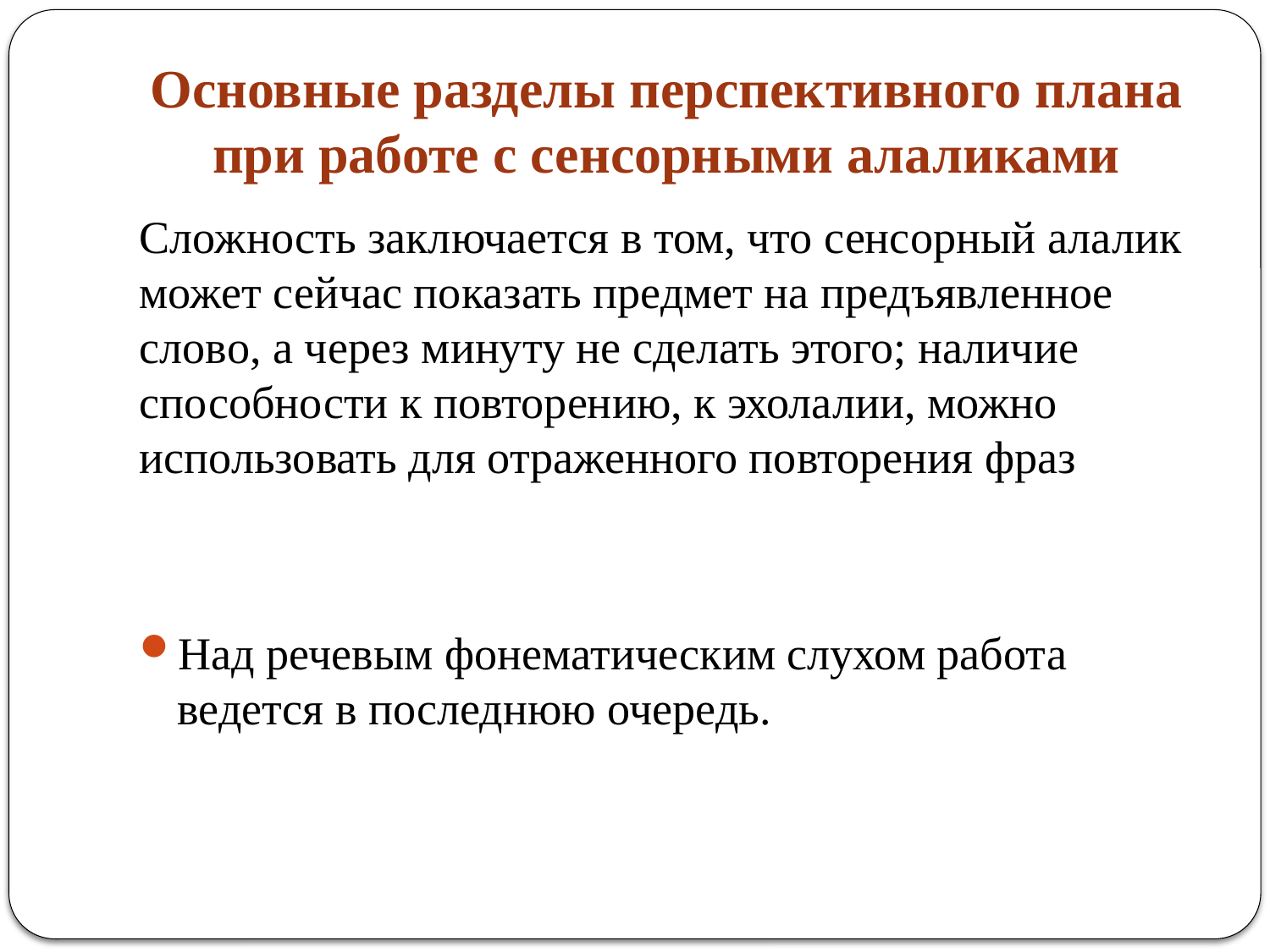

# Основные разделы перспективного плана при работе с сенсорными алаликами
Сложность заключается в том, что сенсорный алалик может сейчас показать предмет на предъявленное слово, а через минуту не сделать этого; наличие способности к повторению, к эхолалии, можно использовать для отраженного повторения фраз

Над речевым фонематическим слухом работа ведется в последнюю очередь.